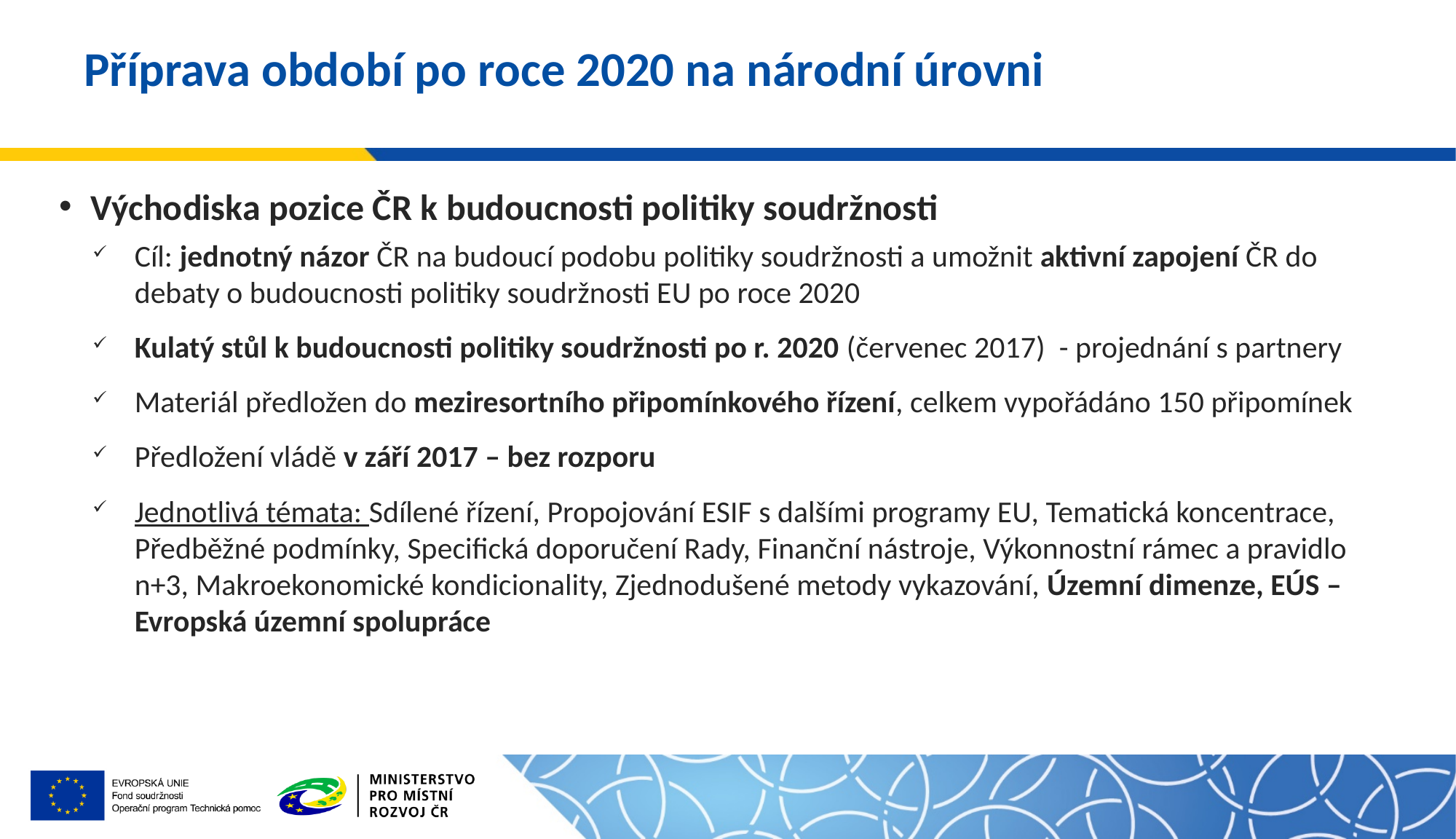

# Příprava období po roce 2020 na národní úrovni
Východiska pozice ČR k budoucnosti politiky soudržnosti
Cíl: jednotný názor ČR na budoucí podobu politiky soudržnosti a umožnit aktivní zapojení ČR do debaty o budoucnosti politiky soudržnosti EU po roce 2020
Kulatý stůl k budoucnosti politiky soudržnosti po r. 2020 (červenec 2017)  - projednání s partnery
Materiál předložen do meziresortního připomínkového řízení, celkem vypořádáno 150 připomínek
Předložení vládě v září 2017 – bez rozporu
Jednotlivá témata: Sdílené řízení, Propojování ESIF s dalšími programy EU, Tematická koncentrace, Předběžné podmínky, Specifická doporučení Rady, Finanční nástroje, Výkonnostní rámec a pravidlo n+3, Makroekonomické kondicionality, Zjednodušené metody vykazování, Územní dimenze, EÚS – Evropská územní spolupráce